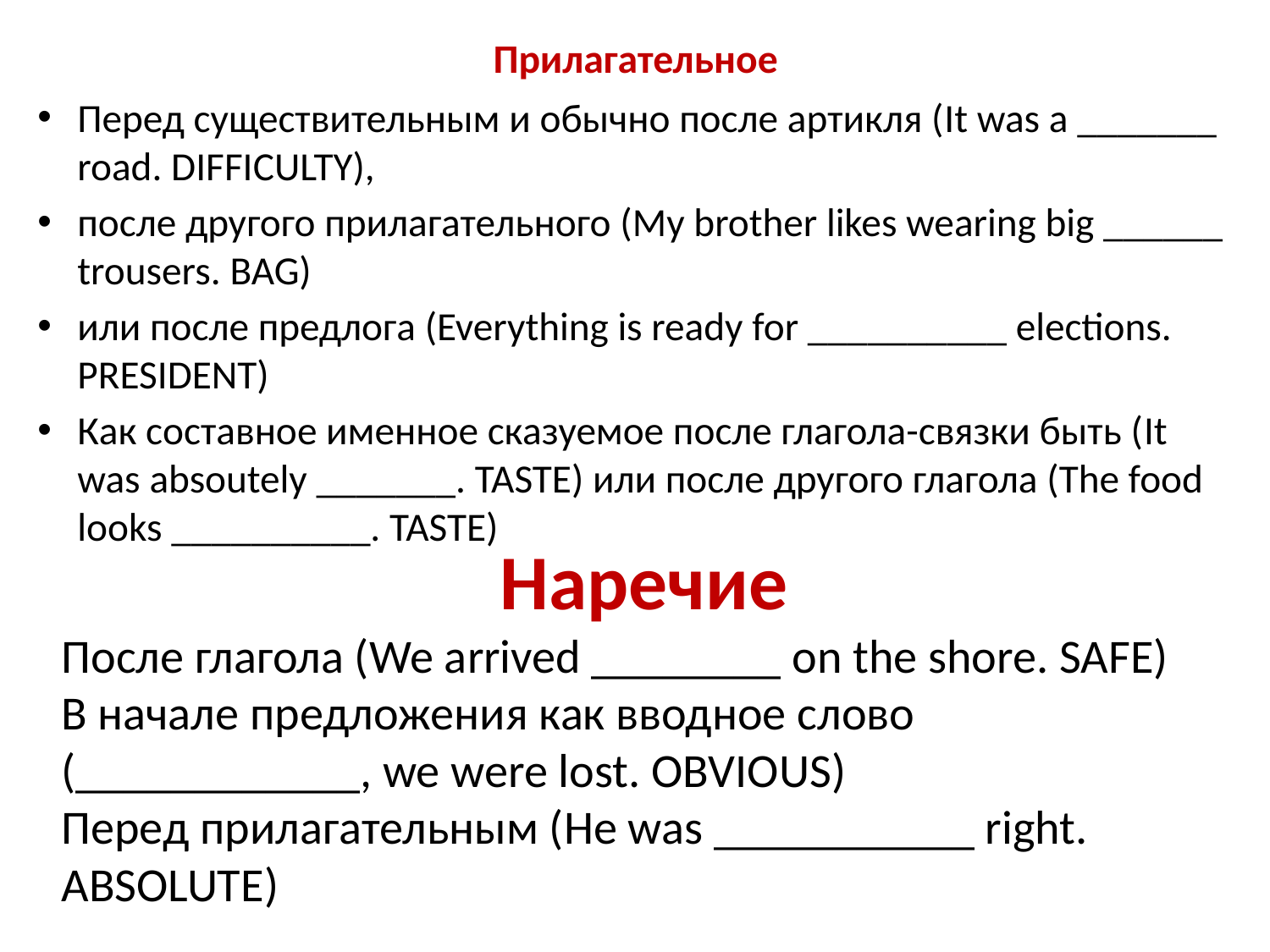

# Прилагательное
Перед существительным и обычно после артикля (It was a _______ road. DIFFICULTY),
после другого прилагательного (My brother likes wearing big ______ trousers. BAG)
или после предлога (Everything is ready for __________ elections. PRESIDENT)
Как составное именное сказуемое после глагола-связки быть (It was absoutely _______. TASTE) или после другого глагола (The food looks __________. TASTE)

Наречие
После глагола (We arrived ________ on the shore. SAFE)
В начале предложения как вводное слово (____________, we were lost. OBVIOUS)
Перед прилагательным (He was ___________ right. ABSOLUTE)